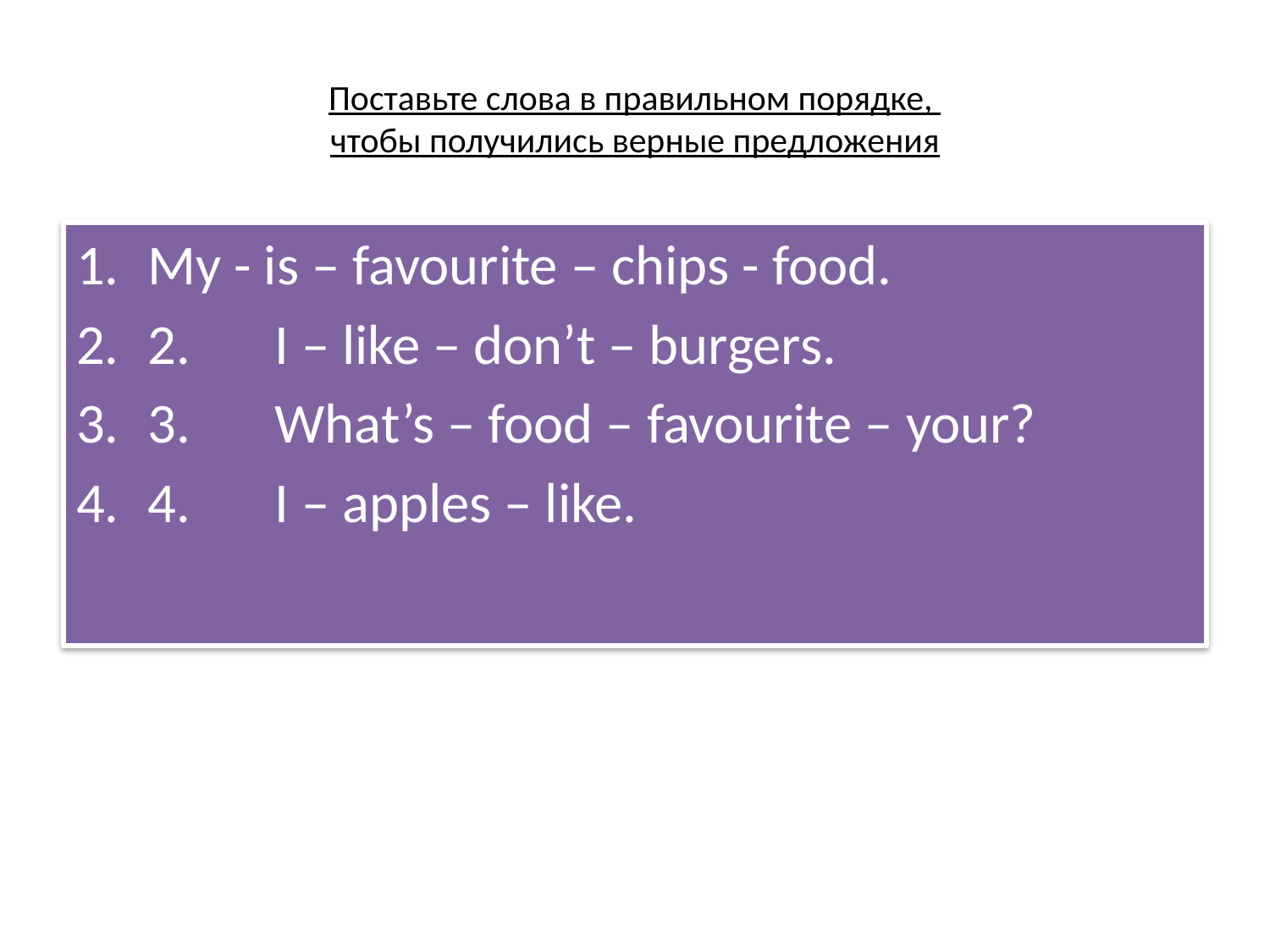

# Поставьте слова в правильном порядке, чтобы получились верные предложения
My - is – favourite – chips - food.
2.	I – like – don’t – burgers.
3.	What’s – food – favourite – your?
4.	I – apples – like.